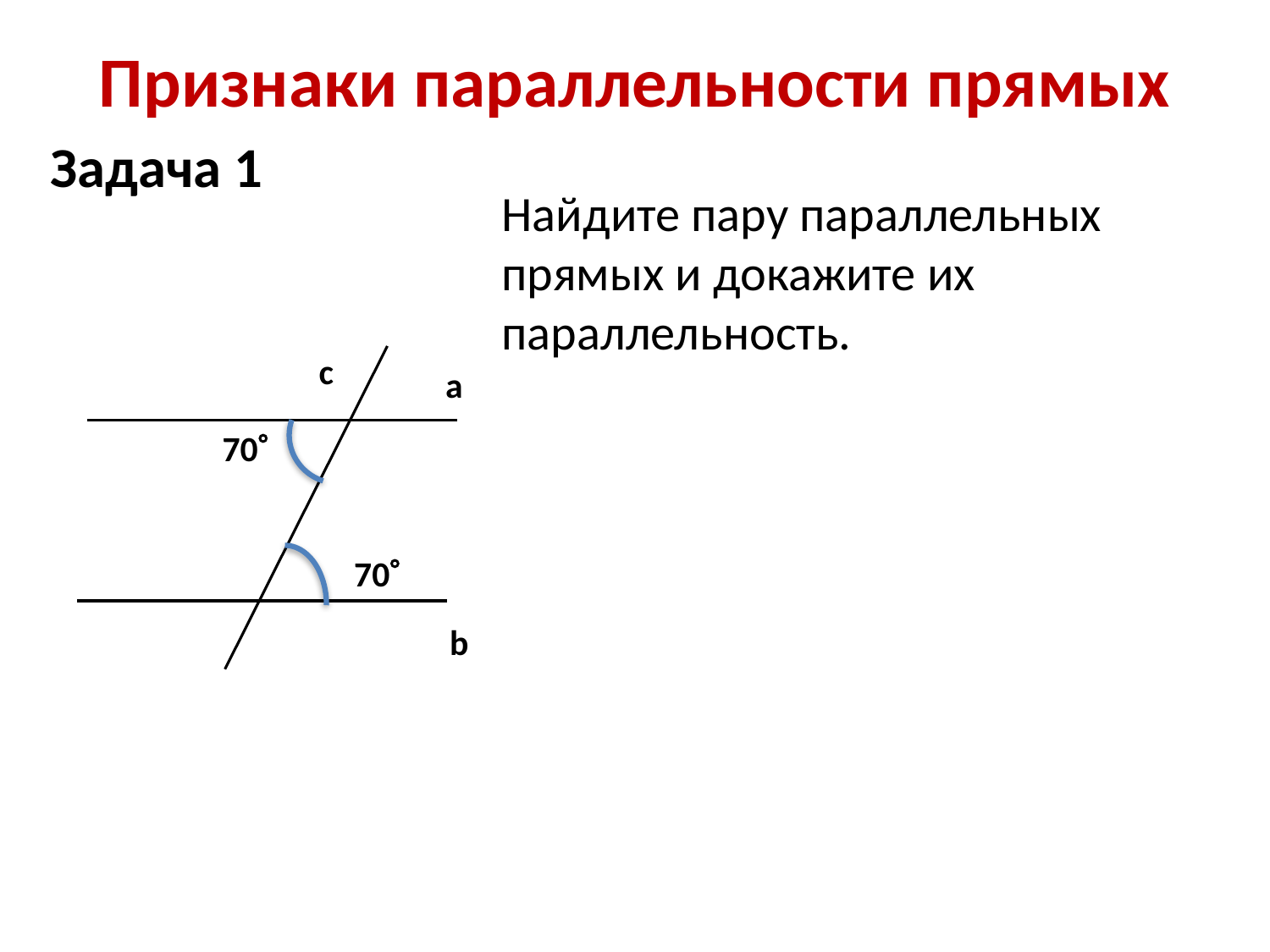

# Признаки параллельности прямых
Задача 1
Найдите пару параллельных прямых и докажите их параллельность.

c
a

70°

70°
b